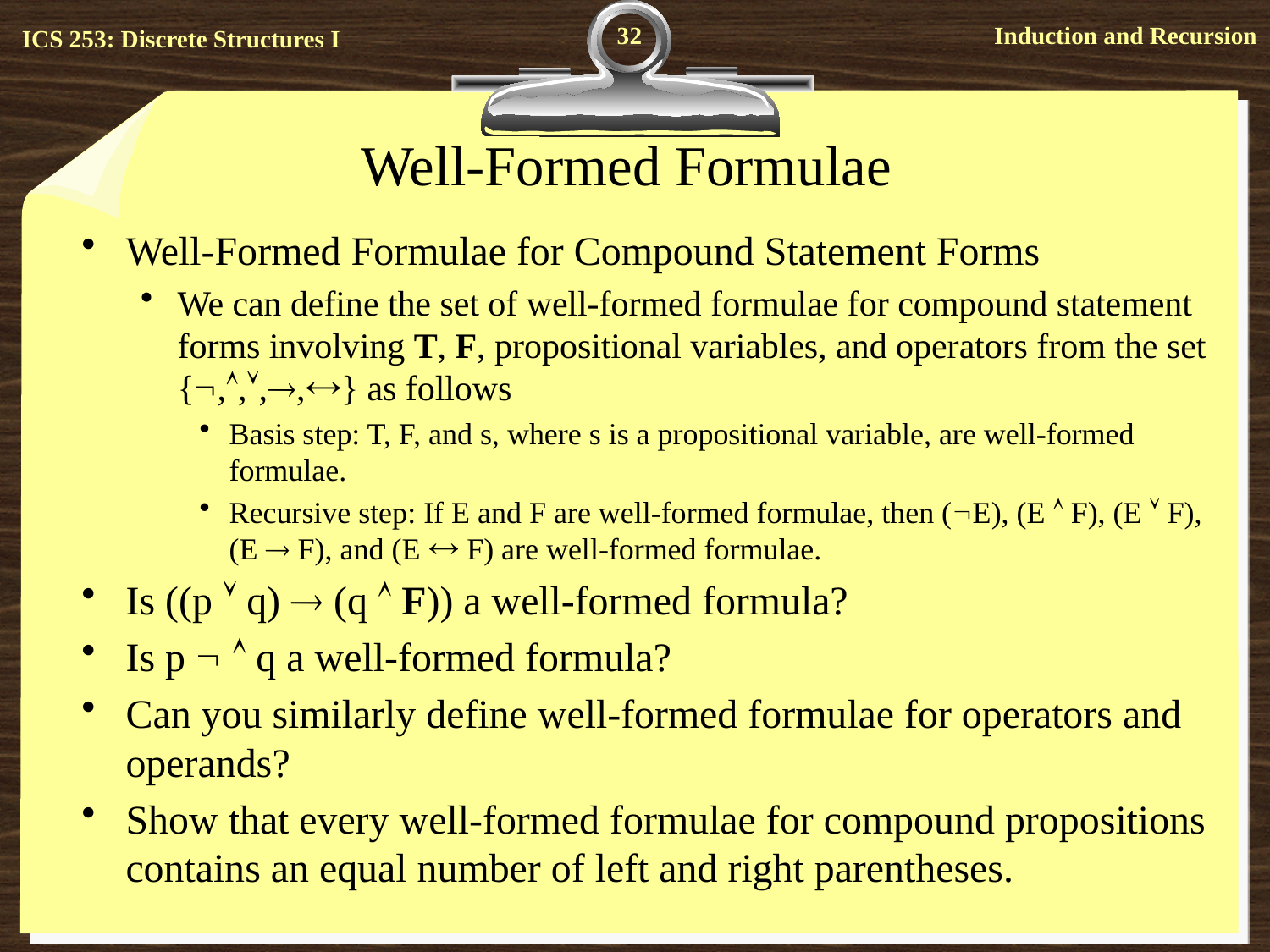

32
# Well-Formed Formulae
Well-Formed Formulae for Compound Statement Forms
We can define the set of well-formed formulae for compound statement forms involving T, F, propositional variables, and operators from the set {¬,∧,∨,→,↔} as follows
Basis step: T, F, and s, where s is a propositional variable, are well-formed formulae.
Recursive step: If E and F are well-formed formulae, then (¬E), (E ∧ F), (E ∨ F), (E → F), and (E ↔ F) are well-formed formulae.
Is ((p ∨ q) → (q ∧ F)) a well-formed formula?
Is p ¬ ∧ q a well-formed formula?
Can you similarly define well-formed formulae for operators and operands?
Show that every well-formed formulae for compound propositions contains an equal number of left and right parentheses.